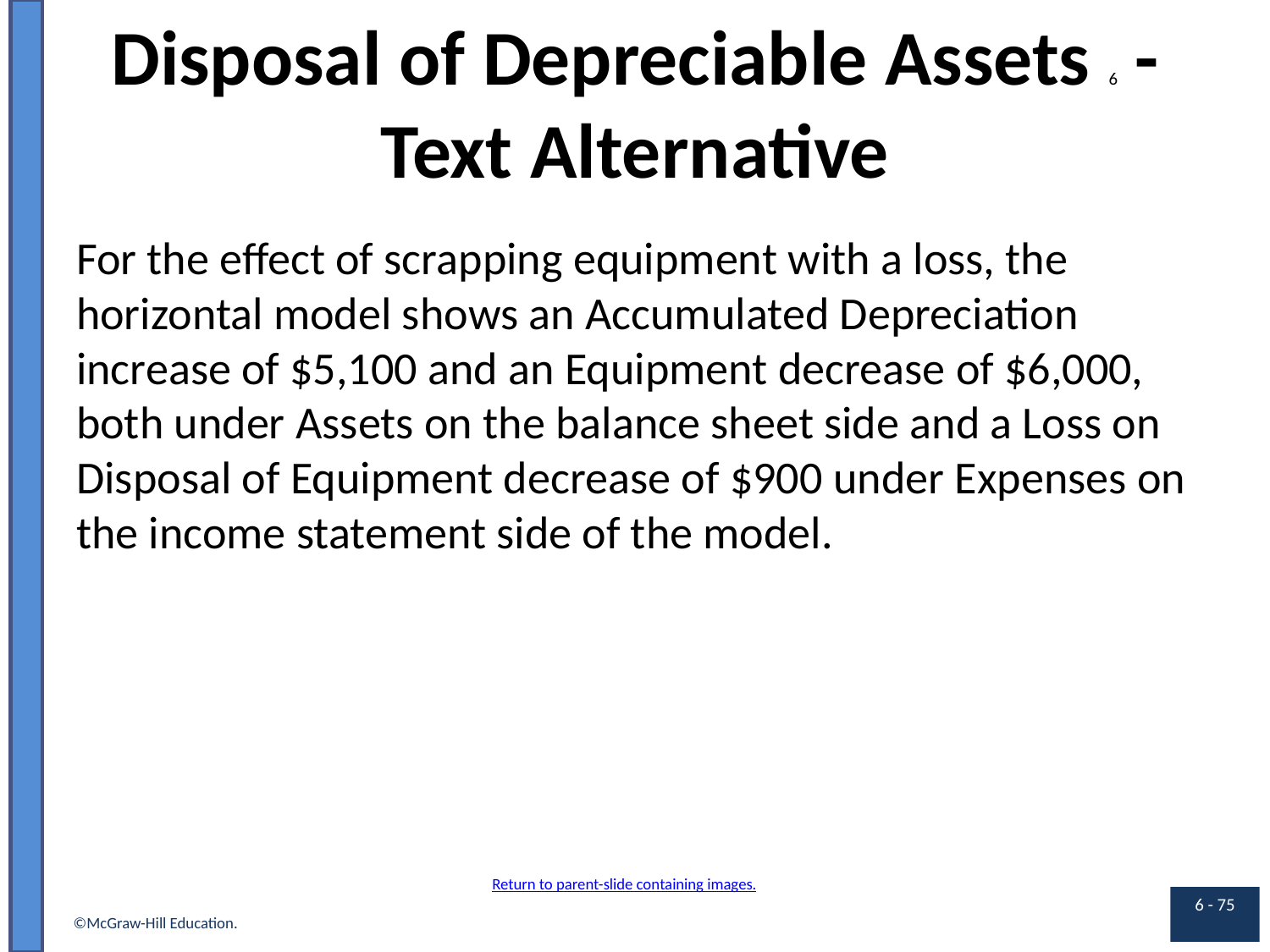

# Disposal of Depreciable Assets 6 - Text Alternative
For the effect of scrapping equipment with a loss, the horizontal model shows an Accumulated Depreciation increase of $5,100 and an Equipment decrease of $6,000, both under Assets on the balance sheet side and a Loss on Disposal of Equipment decrease of $900 under Expenses on the income statement side of the model.
Return to parent-slide containing images.